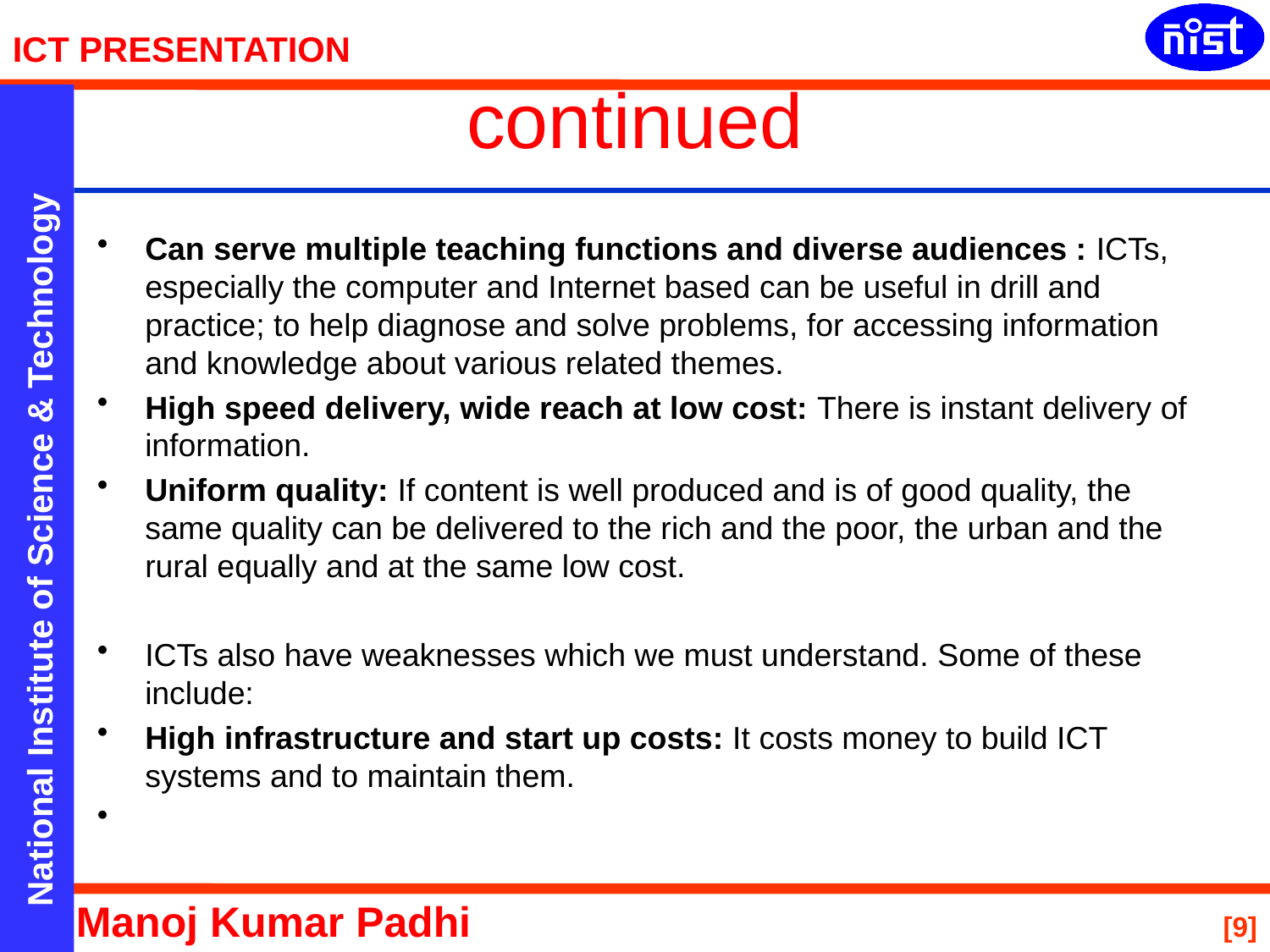

# continued

Can serve multiple teaching functions and diverse audiences : ICTs, especially the computer and Internet based can be useful in drill and practice; to help diagnose and solve problems, for accessing information and knowledge about various related themes.
High speed delivery, wide reach at low cost: There is instant delivery of information.
Uniform quality: If content is well produced and is of good quality, the same quality can be delivered to the rich and the poor, the urban and the  rural equally and at the same low cost.

ICTs also have weaknesses which we must understand. Some of these include:
High infrastructure and start up costs: It costs money to build ICT systems and to maintain them.